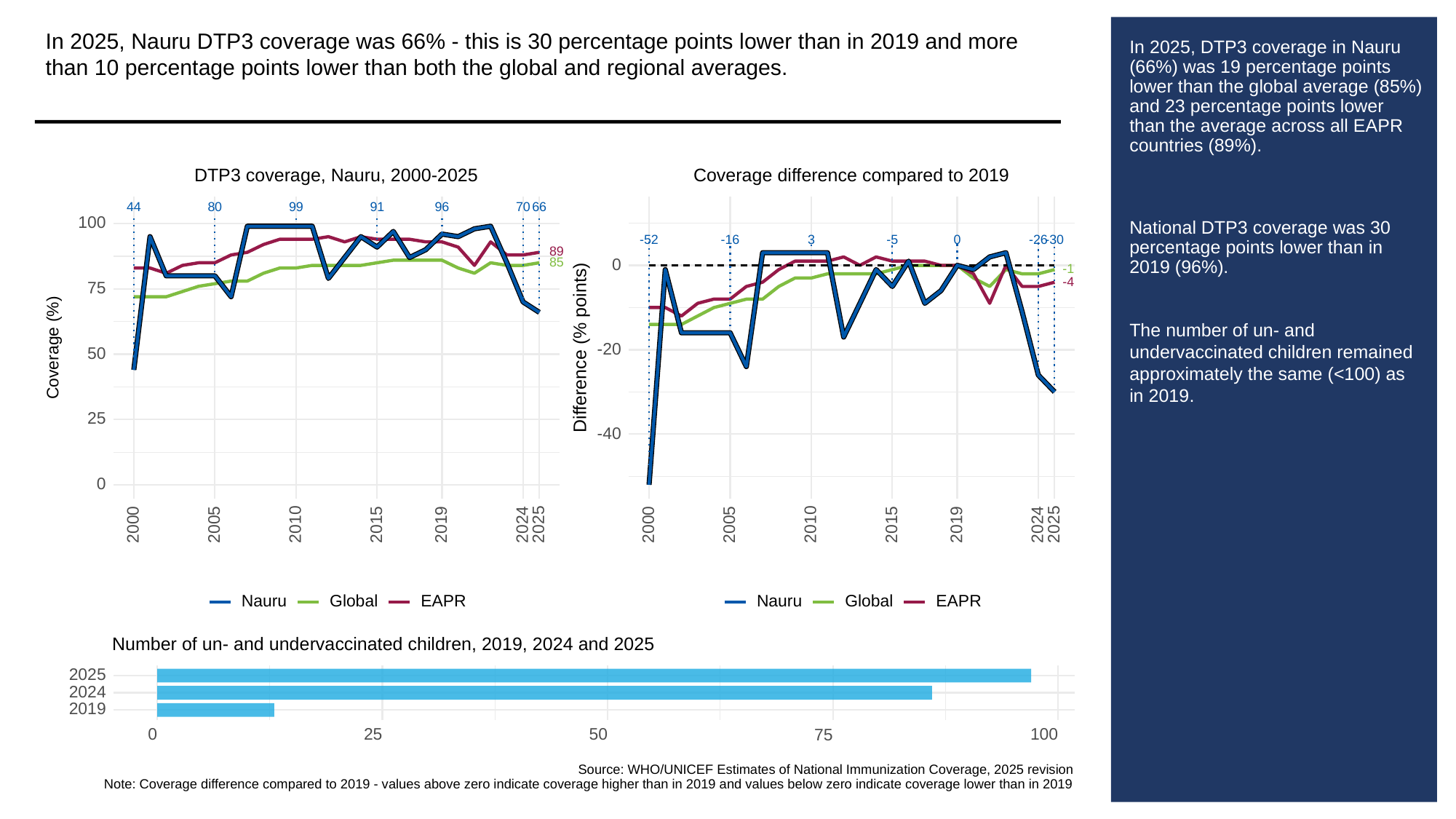

In 2025, Nauru DTP3 coverage was 66% - this is 30 percentage points lower than in 2019 and more than 10 percentage points lower than both the global and regional averages.
# In 2025, DTP3 coverage in Nauru (66%) was 19 percentage points lower than the global average (85%) and 23 percentage points lower than the average across all EAPR countries (89%).

National DTP3 coverage was 30 percentage points lower than in 2019 (96%).

The number of un- and undervaccinated children remained approximately the same (<100) as in 2019.

Coverage difference compared to 2019
DTP3 coverage, Nauru, 2000-2025

80
99
91
96
70
66
44
100

3
-30
-52
-16
0
-26
-5

89

85
0

-1

-4
75

Difference (% points)
Coverage (%)
-20
50

25

-40

0

2000
2005
2010
2015
2019
2024
2025
2000
2005
2010
2015
2019
2024
2025
Global
Global
Nauru
Nauru
EAPR
EAPR

Number of un- and undervaccinated children, 2019, 2024 and 2025

2025

2024

2019

0
25
50
100
75
Source: WHO/UNICEF Estimates of National Immunization Coverage, 2025 revision
Note: Coverage difference compared to 2019 - values above zero indicate coverage higher than in 2019 and values below zero indicate coverage lower than in 2019